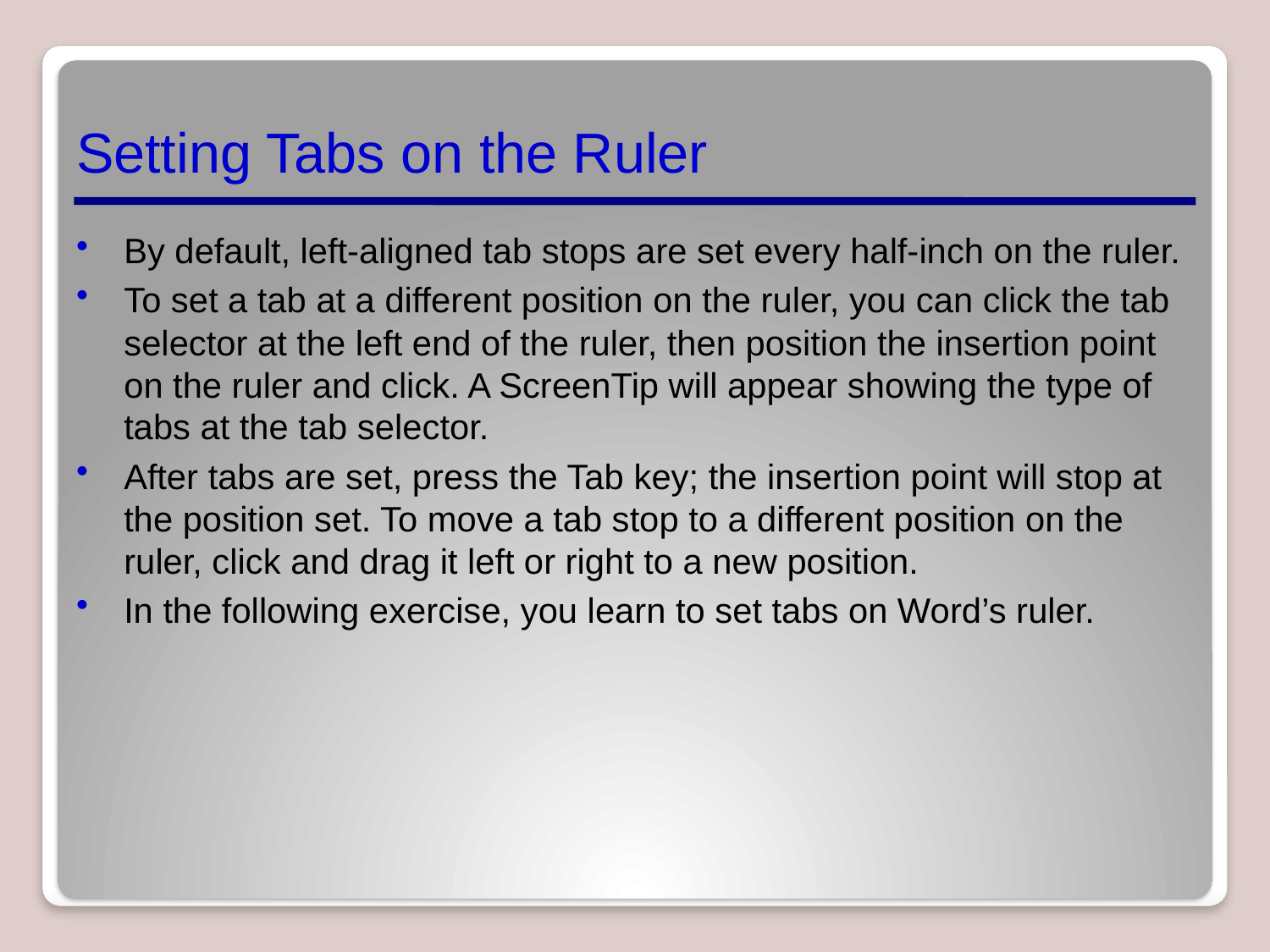

# Setting Tabs on the Ruler
By default, left-aligned tab stops are set every half-inch on the ruler.
To set a tab at a different position on the ruler, you can click the tab selector at the left end of the ruler, then position the insertion point on the ruler and click. A ScreenTip will appear showing the type of tabs at the tab selector.
After tabs are set, press the Tab key; the insertion point will stop at the position set. To move a tab stop to a different position on the ruler, click and drag it left or right to a new position.
In the following exercise, you learn to set tabs on Word’s ruler.